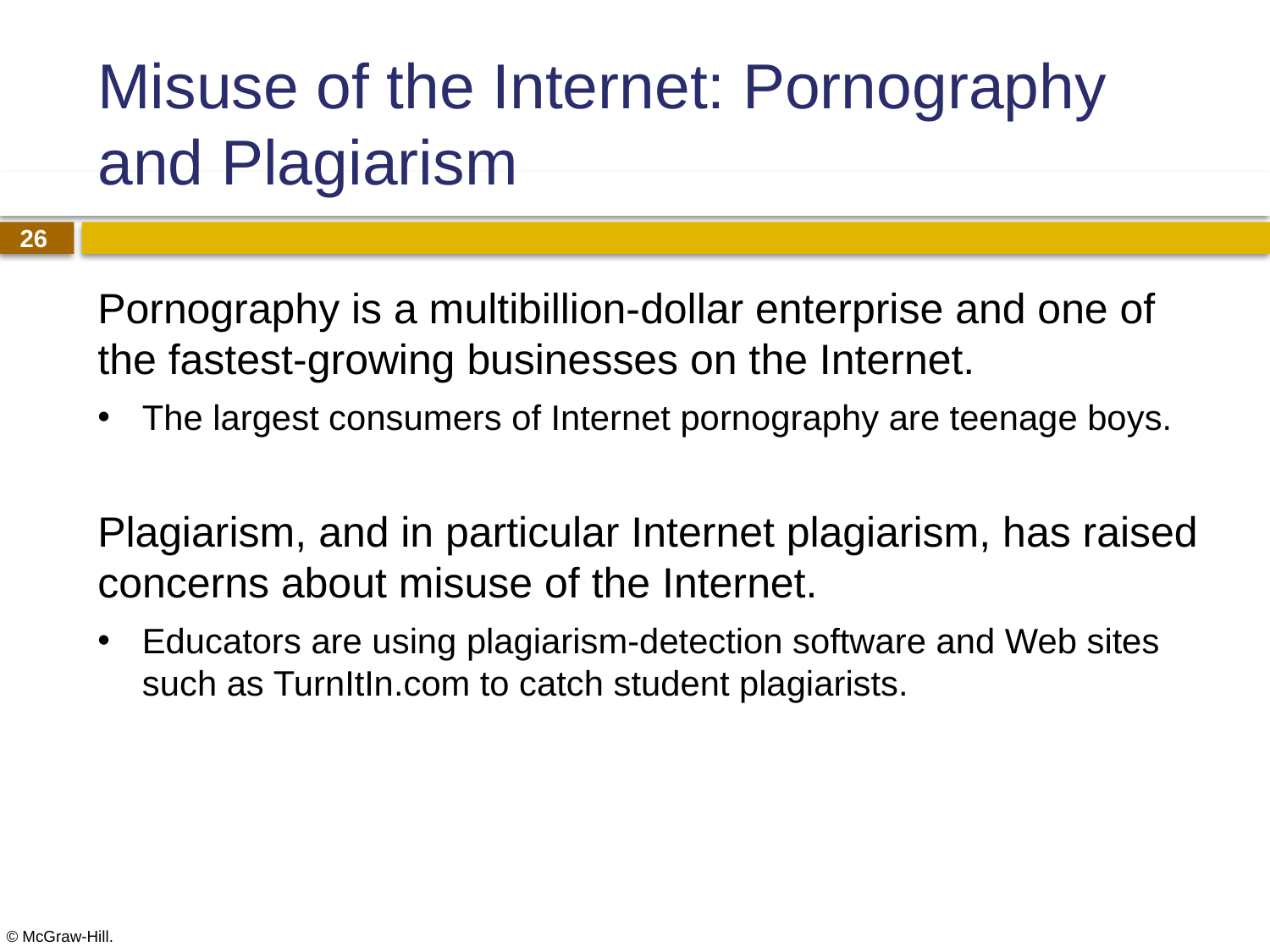

# Misuse of the Internet: Pornography and Plagiarism
Pornography is a multibillion-dollar enterprise and one of the fastest-growing businesses on the Internet.
The largest consumers of Internet pornography are teenage boys.

Plagiarism, and in particular Internet plagiarism, has raised concerns about misuse of the Internet.
Educators are using plagiarism-detection software and Web sites such as TurnItIn.com to catch student plagiarists.